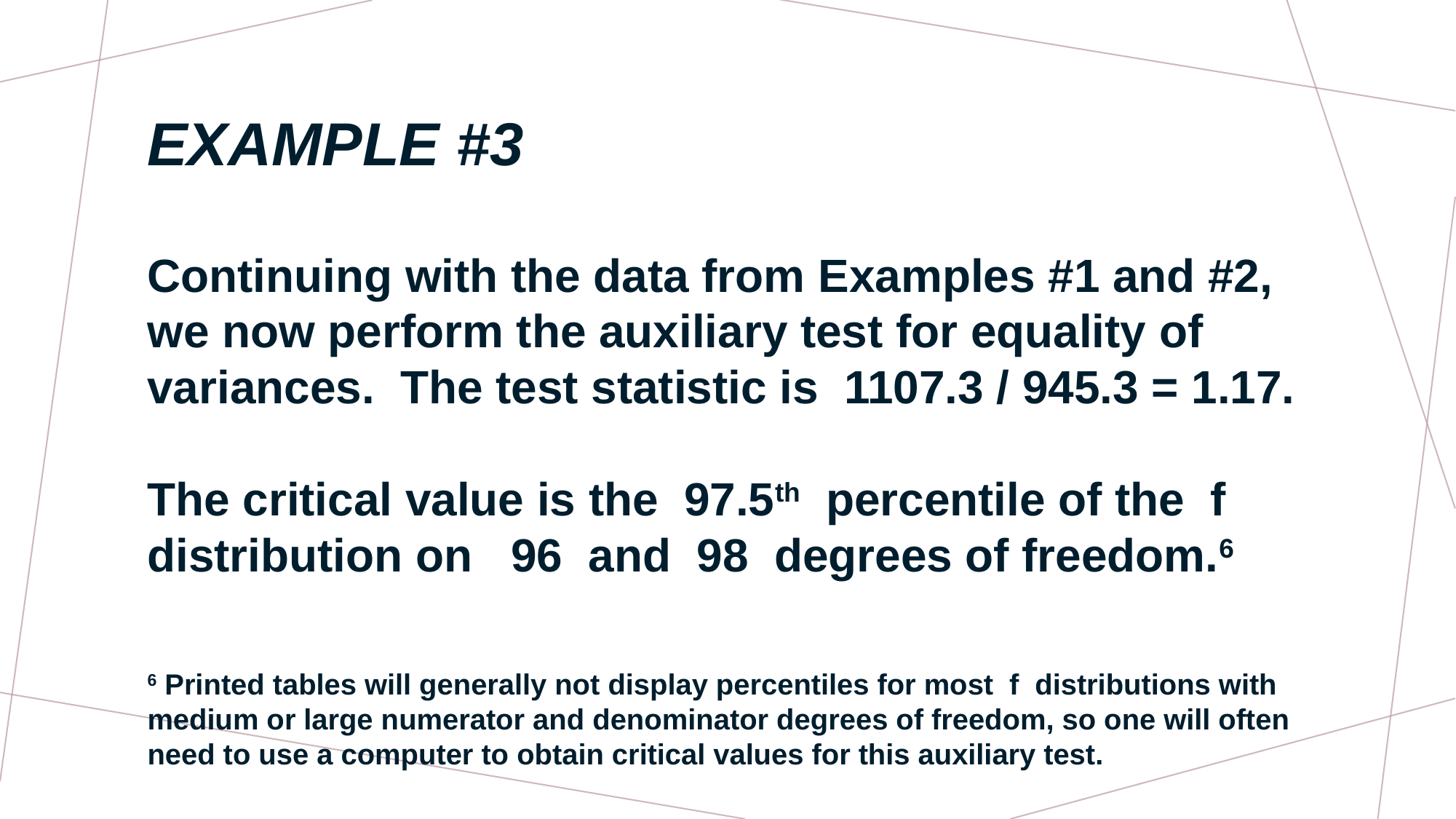

# EXAMPLE #3
Continuing with the data from Examples #1 and #2, we now perform the auxiliary test for equality of variances.  The test statistic is  1107.3 / 945.3 = 1.17.

The critical value is the  97.5th  percentile of the  f  distribution on   96  and  98  degrees of freedom.6

6 Printed tables will generally not display percentiles for most  f  distributions with medium or large numerator and denominator degrees of freedom, so one will often need to use a computer to obtain critical values for this auxiliary test.